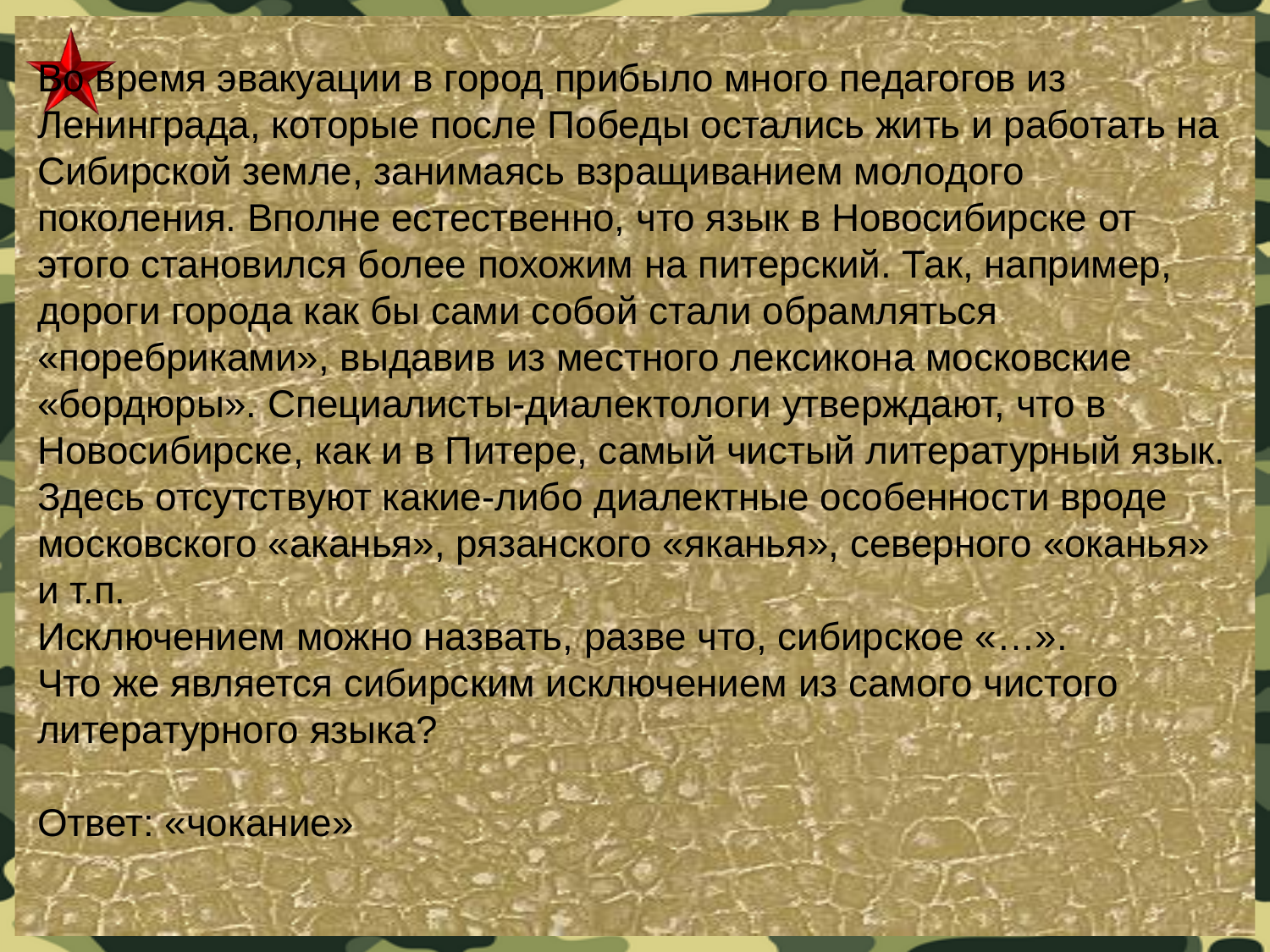

Во время эвакуации в город прибыло много педагогов из Ленинграда, которые после Победы остались жить и работать на Сибирской земле, занимаясь взращиванием молодого поколения. Вполне естественно, что язык в Новосибирске от этого становился более похожим на питерский. Так, например, дороги города как бы сами собой стали обрамляться «поребриками», выдавив из местного лексикона московские «бордюры». Специалисты-диалектологи утверждают, что в Новосибирске, как и в Питере, самый чистый литературный язык. Здесь отсутствуют какие-либо диалектные особенности вроде московского «аканья», рязанского «яканья», северного «оканья» и т.п.
Исключением можно назвать, разве что, сибирское «…».
Что же является сибирским исключением из самого чистого литературного языка?

Ответ: «чокание»